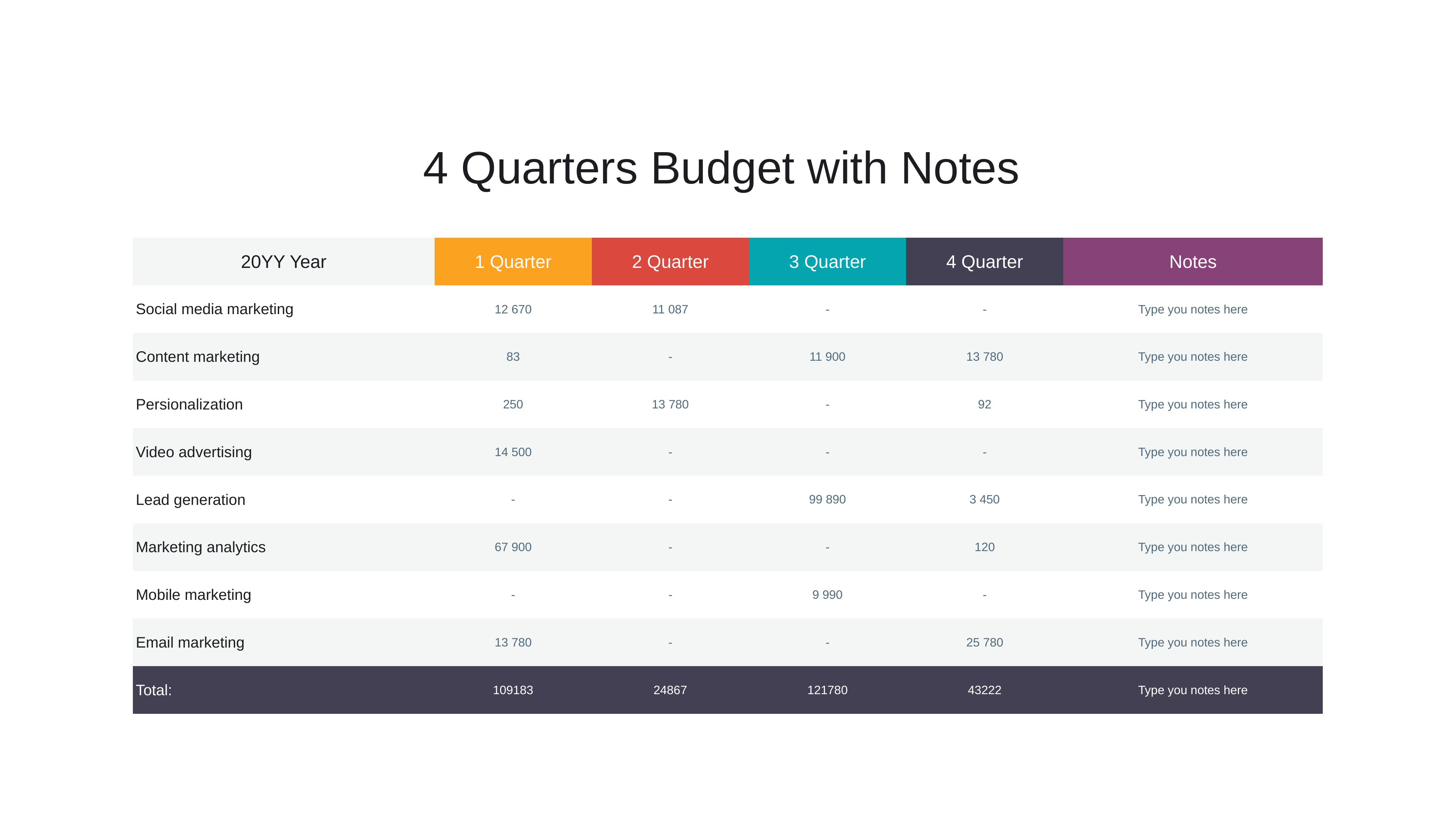

4 Quarters Budget with Notes
| 20YY Year | 1 Quarter | 2 Quarter | 3 Quarter | 4 Quarter | Notes |
| --- | --- | --- | --- | --- | --- |
| Social media marketing | 12 670 | 11 087 | - | - | Type you notes here |
| Content marketing | 83 | - | 11 900 | 13 780 | Type you notes here |
| Persionalization | 250 | 13 780 | - | 92 | Type you notes here |
| Video advertising | 14 500 | - | - | - | Type you notes here |
| Lead generation | - | - | 99 890 | 3 450 | Type you notes here |
| Marketing analytics | 67 900 | - | - | 120 | Type you notes here |
| Mobile marketing | - | - | 9 990 | - | Type you notes here |
| Email marketing | 13 780 | - | - | 25 780 | Type you notes here |
| Total: | 109183 | 24867 | 121780 | 43222 | Type you notes here |